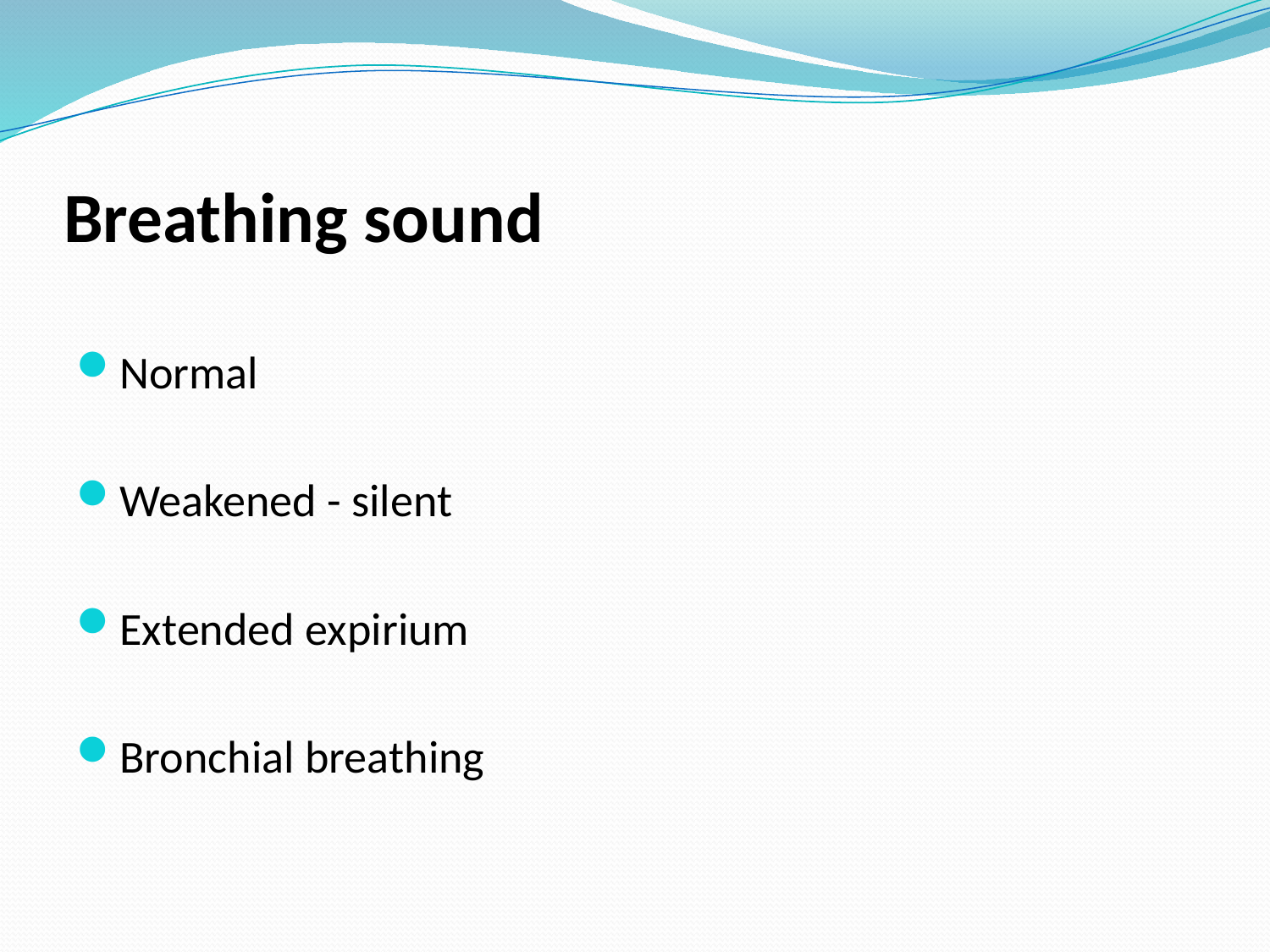

# Breathing sound
Normal

Weakened - silent

Extended expirium

Bronchial breathing